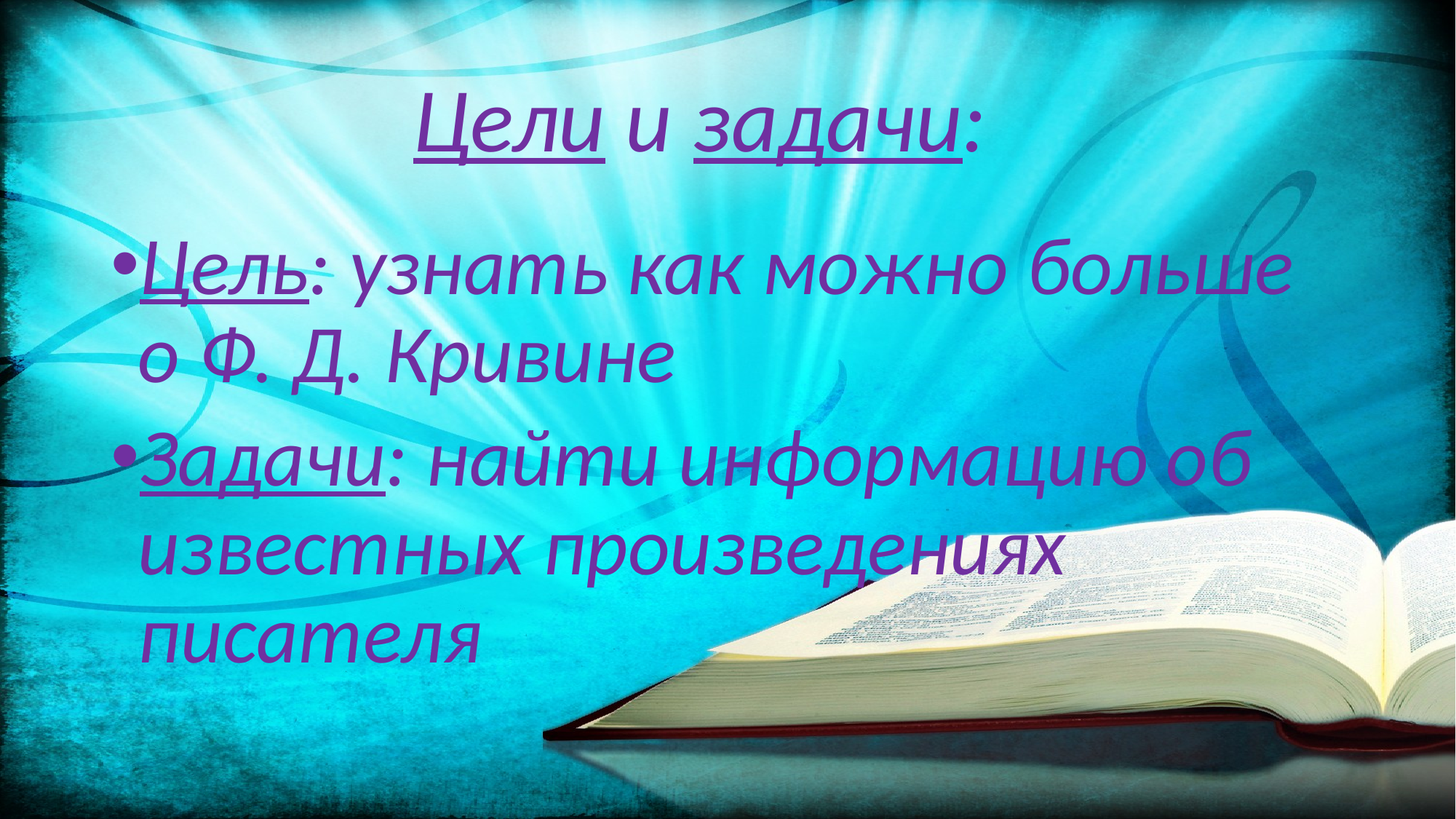

# Цели и задачи:
Цель: узнать как можно больше о Ф. Д. Кривине
Задачи: найти информацию об известных произведениях  писателя